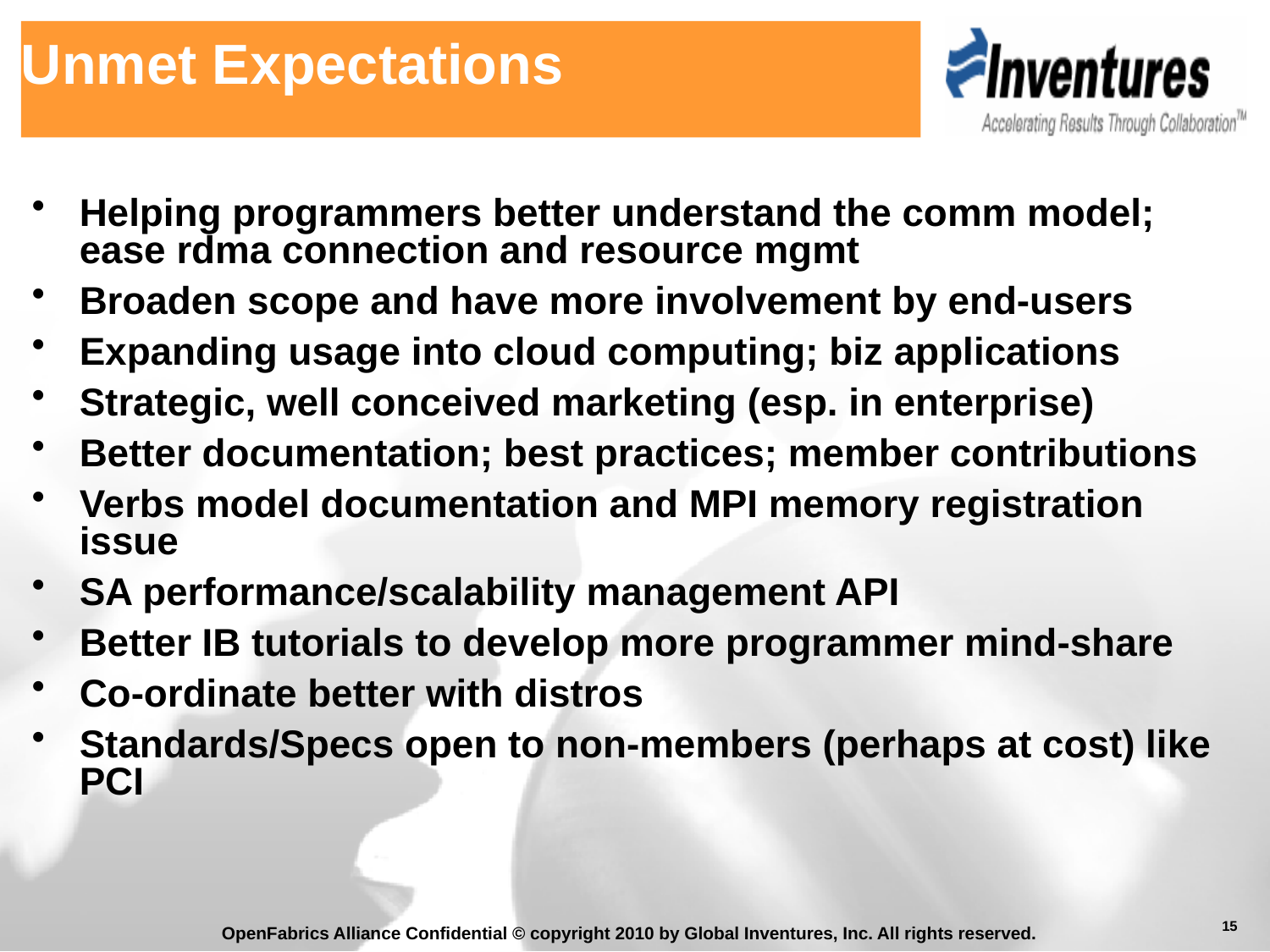

Unmet Expectations
Helping programmers better understand the comm model; ease rdma connection and resource mgmt
Broaden scope and have more involvement by end-users
Expanding usage into cloud computing; biz applications
Strategic, well conceived marketing (esp. in enterprise)
Better documentation; best practices; member contributions
Verbs model documentation and MPI memory registration issue
SA performance/scalability management API
Better IB tutorials to develop more programmer mind-share
Co-ordinate better with distros
Standards/Specs open to non-members (perhaps at cost) like PCI